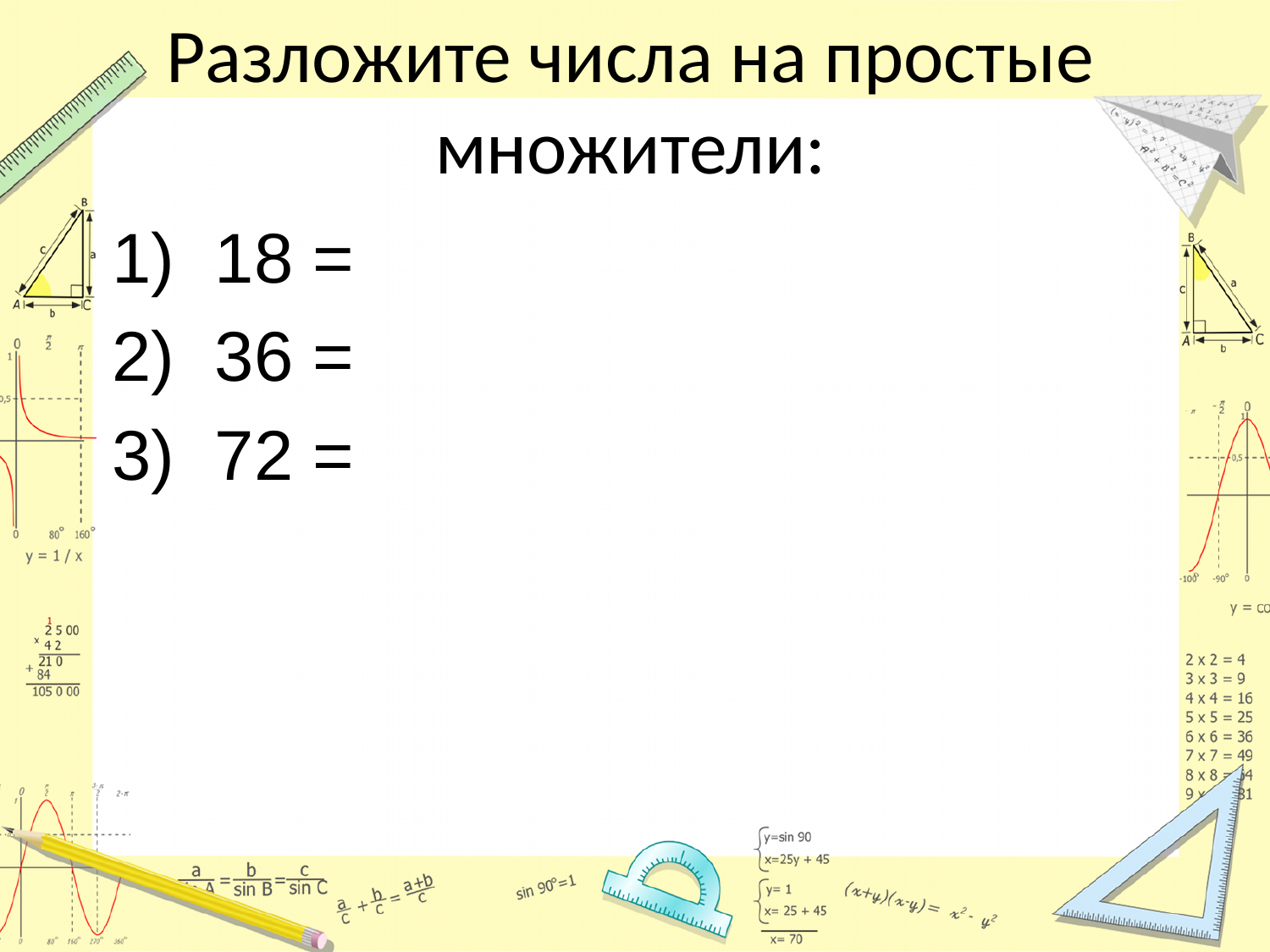

# Разложите числа на простые множители:
18 =
36 =
72 =